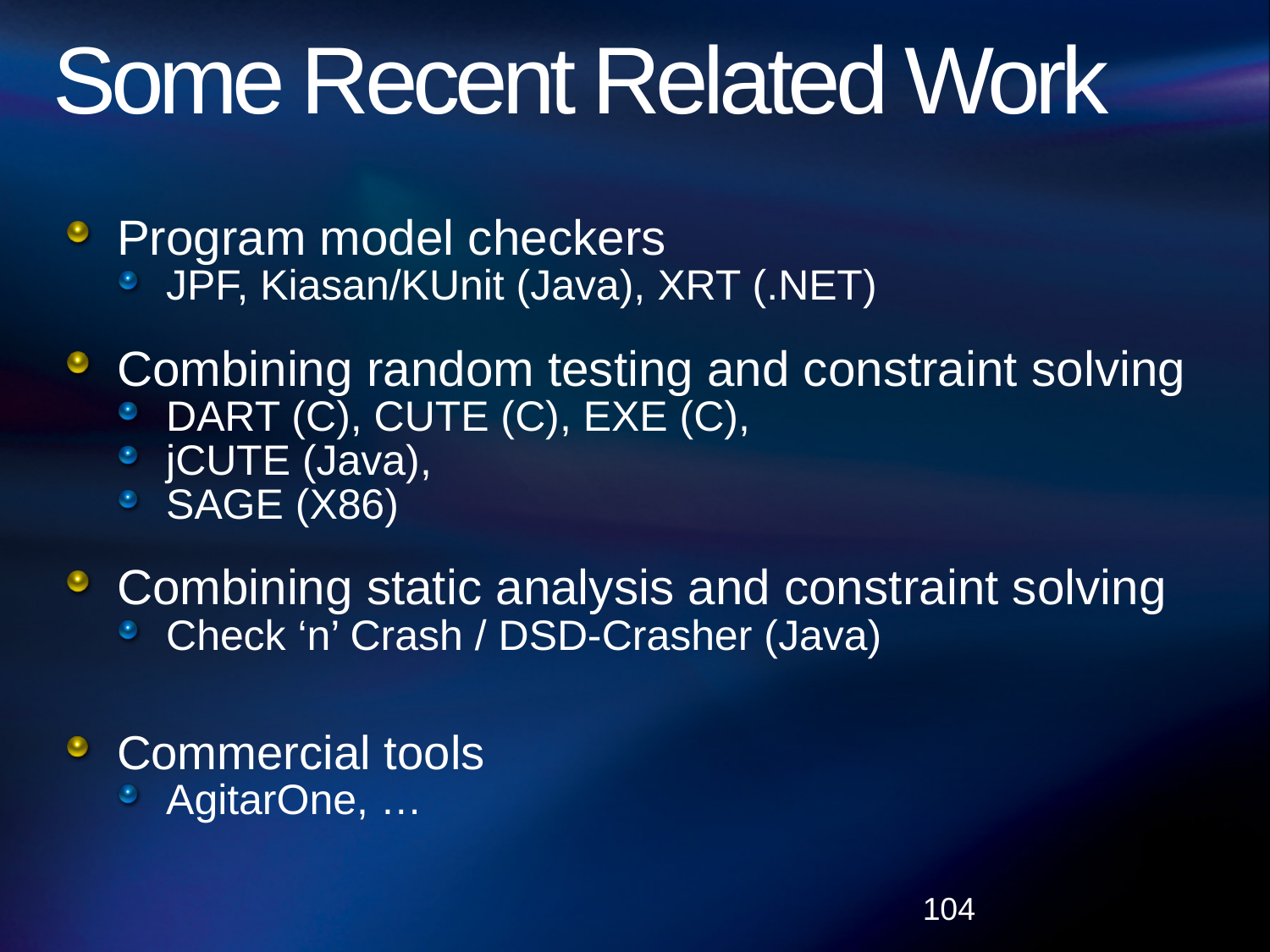

# Some Recent Related Work
Program model checkers
JPF, Kiasan/KUnit (Java), XRT (.NET)
Combining random testing and constraint solving
DART (C), CUTE (C), EXE (C),
jCUTE (Java),
SAGE (X86)
Combining static analysis and constraint solving
Check ‘n’ Crash / DSD-Crasher (Java)

Commercial tools
AgitarOne, …
104